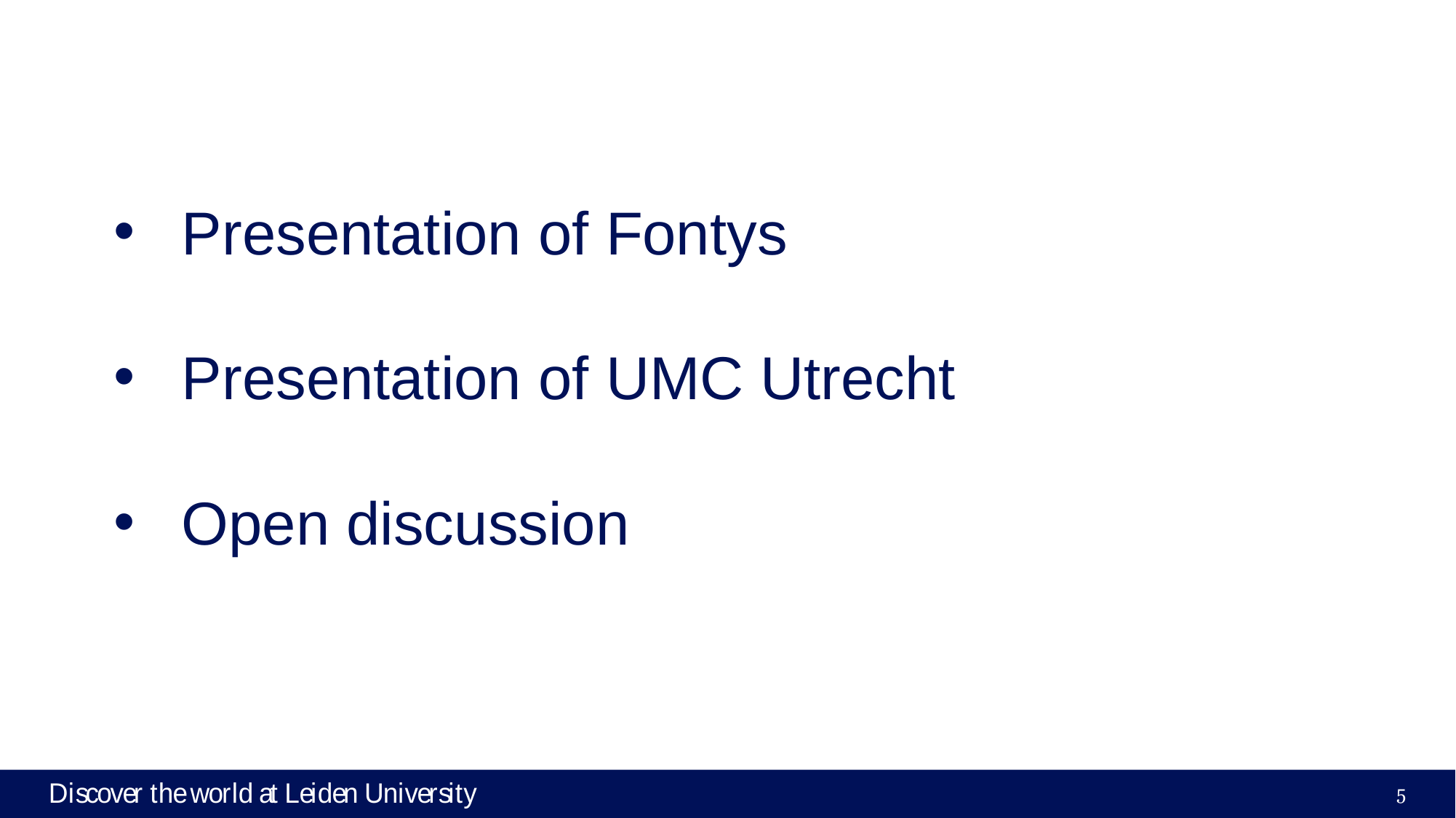

Presentation of Fontys

Presentation of UMC Utrecht

Open discussion
5